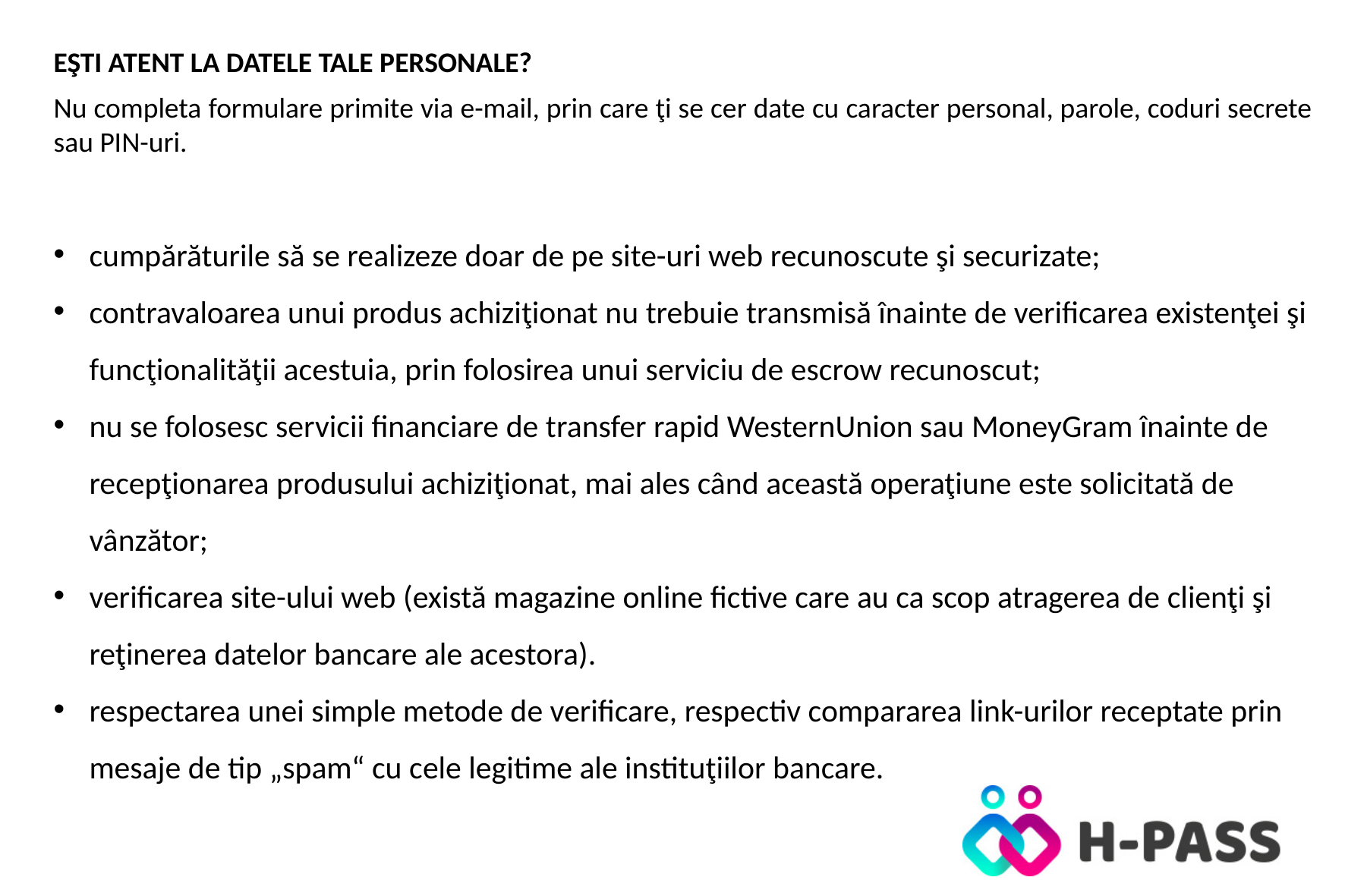

EŞTI ATENT LA DATELE TALE PERSONALE?
Nu completa formulare primite via e-mail, prin care ţi se cer date cu caracter personal, parole, coduri secrete sau PIN-uri.
cumpărăturile să se realizeze doar de pe site-uri web recunoscute şi securizate;
contravaloarea unui produs achiziţionat nu trebuie transmisă înainte de verificarea existenţei şi funcţionalităţii acestuia, prin folosirea unui serviciu de escrow recunoscut;
nu se folosesc servicii financiare de transfer rapid WesternUnion sau MoneyGram înainte de recepţionarea produsului achiziţionat, mai ales când această operaţiune este solicitată de vânzător;
verificarea site-ului web (există magazine online fictive care au ca scop atragerea de clienţi şi reţinerea datelor bancare ale acestora).
respectarea unei simple metode de verificare, respectiv compararea link-urilor receptate prin mesaje de tip „spam“ cu cele legitime ale instituţiilor bancare.